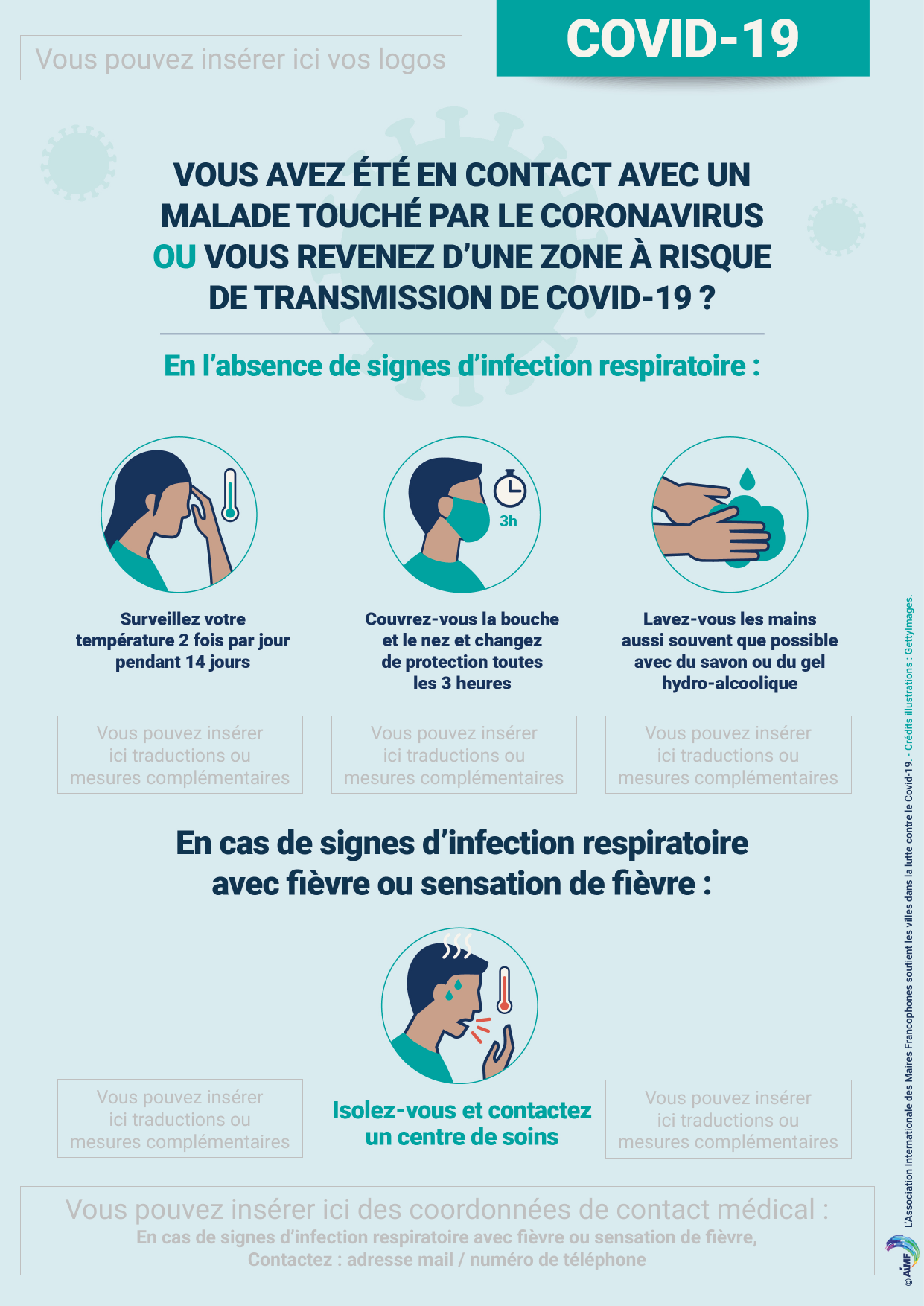

Vous pouvez insérer ici vos logos
Vous pouvez insérer
ici traductions ou
mesures complémentaires
Vous pouvez insérer
ici traductions ou
mesures complémentaires
Vous pouvez insérer
ici traductions ou
mesures complémentaires
Vous pouvez insérer
ici traductions ou
mesures complémentaires
Vous pouvez insérer
ici traductions ou
mesures complémentaires
Vous pouvez insérer ici des coordonnées de contact médical :
En cas de signes d’infection respiratoire avec fièvre ou sensation de fièvre,
Contactez : adresse mail / numéro de téléphone